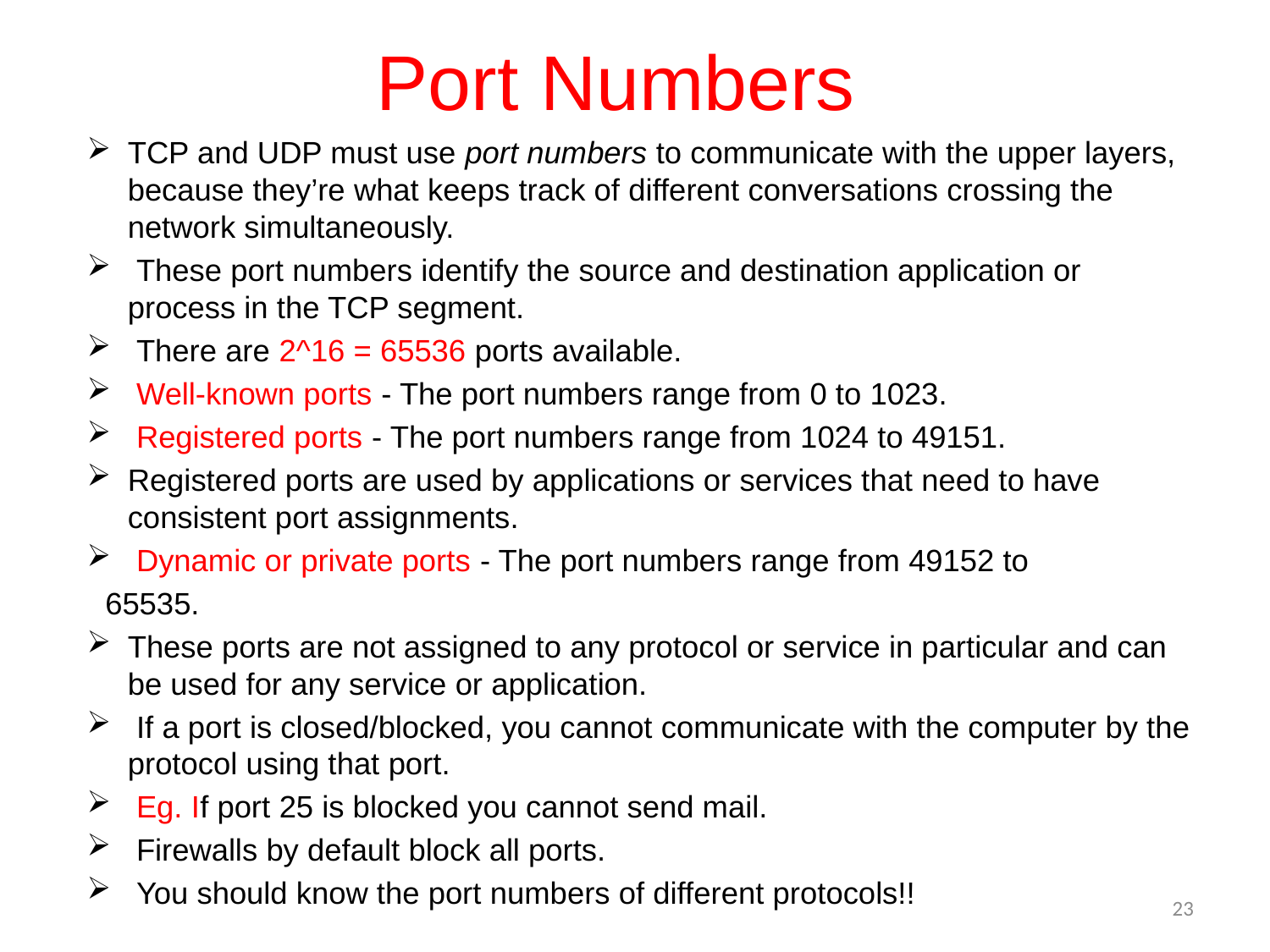

# Port Numbers
TCP and UDP must use port numbers to communicate with the upper layers, because they’re what keeps track of different conversations crossing the network simultaneously.
 These port numbers identify the source and destination application or process in the TCP segment.
 There are 2^16 = 65536 ports available.
 Well-known ports - The port numbers range from 0 to 1023.
 Registered ports - The port numbers range from 1024 to 49151.
Registered ports are used by applications or services that need to have consistent port assignments.
 Dynamic or private ports - The port numbers range from 49152 to
 65535.
These ports are not assigned to any protocol or service in particular and can be used for any service or application.
 If a port is closed/blocked, you cannot communicate with the computer by the protocol using that port.
 Eg. If port 25 is blocked you cannot send mail.
 Firewalls by default block all ports.
 You should know the port numbers of different protocols!!
23